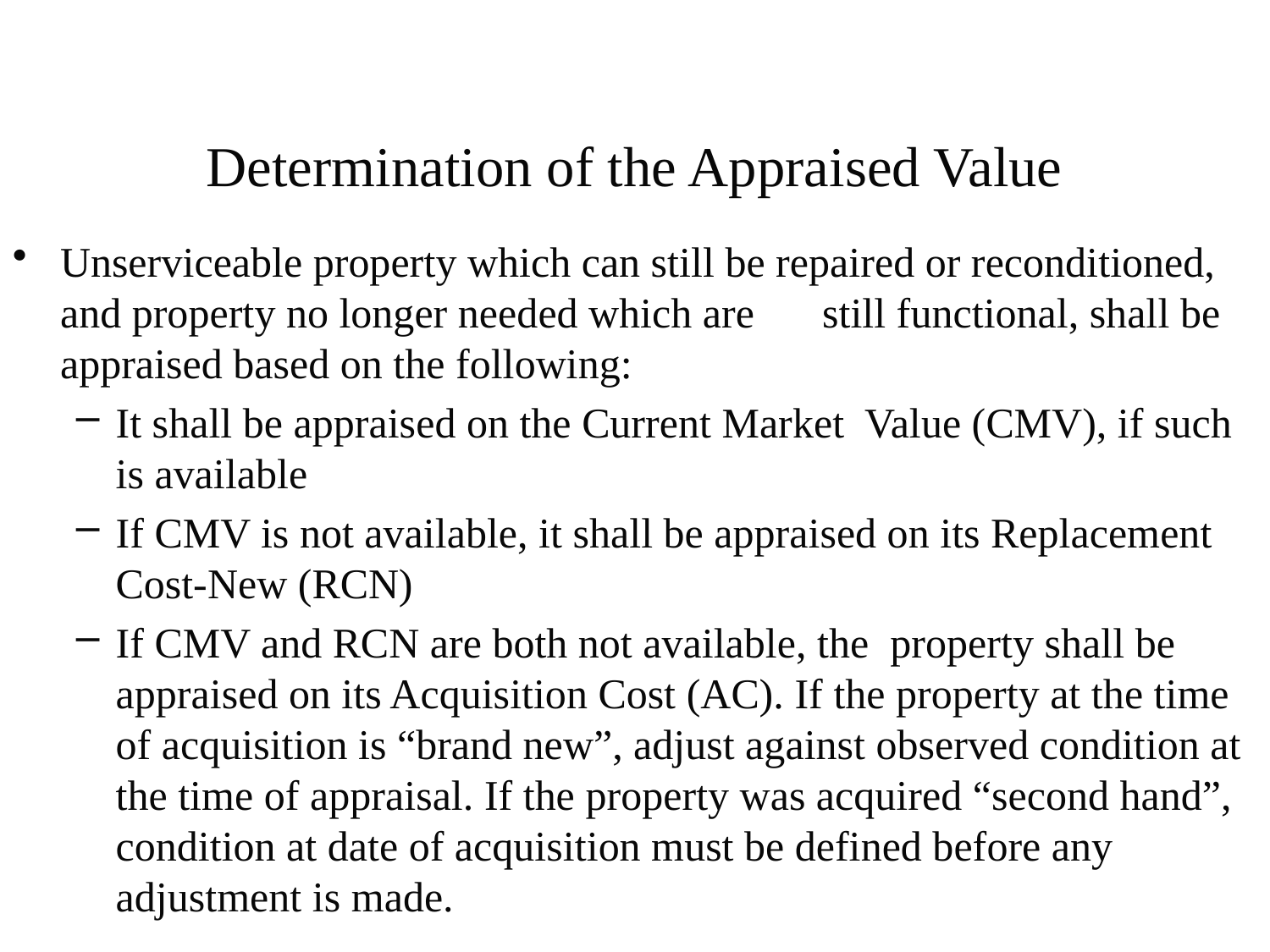

# Determination of the Appraised Value

Unserviceable property which can still be repaired or reconditioned, and property no longer needed which are 	still functional, shall be appraised based on the following:
It shall be appraised on the Current Market  Value (CMV), if such is available
If CMV is not available, it shall be appraised on its Replacement Cost-New (RCN)
If CMV and RCN are both not available, the  property shall be appraised on its Acquisition Cost (AC). If the property at the time of acquisition is “brand new”, adjust against observed condition at the time of appraisal. If the property was acquired “second hand”, condition at date of acquisition must be defined before any adjustment is made.